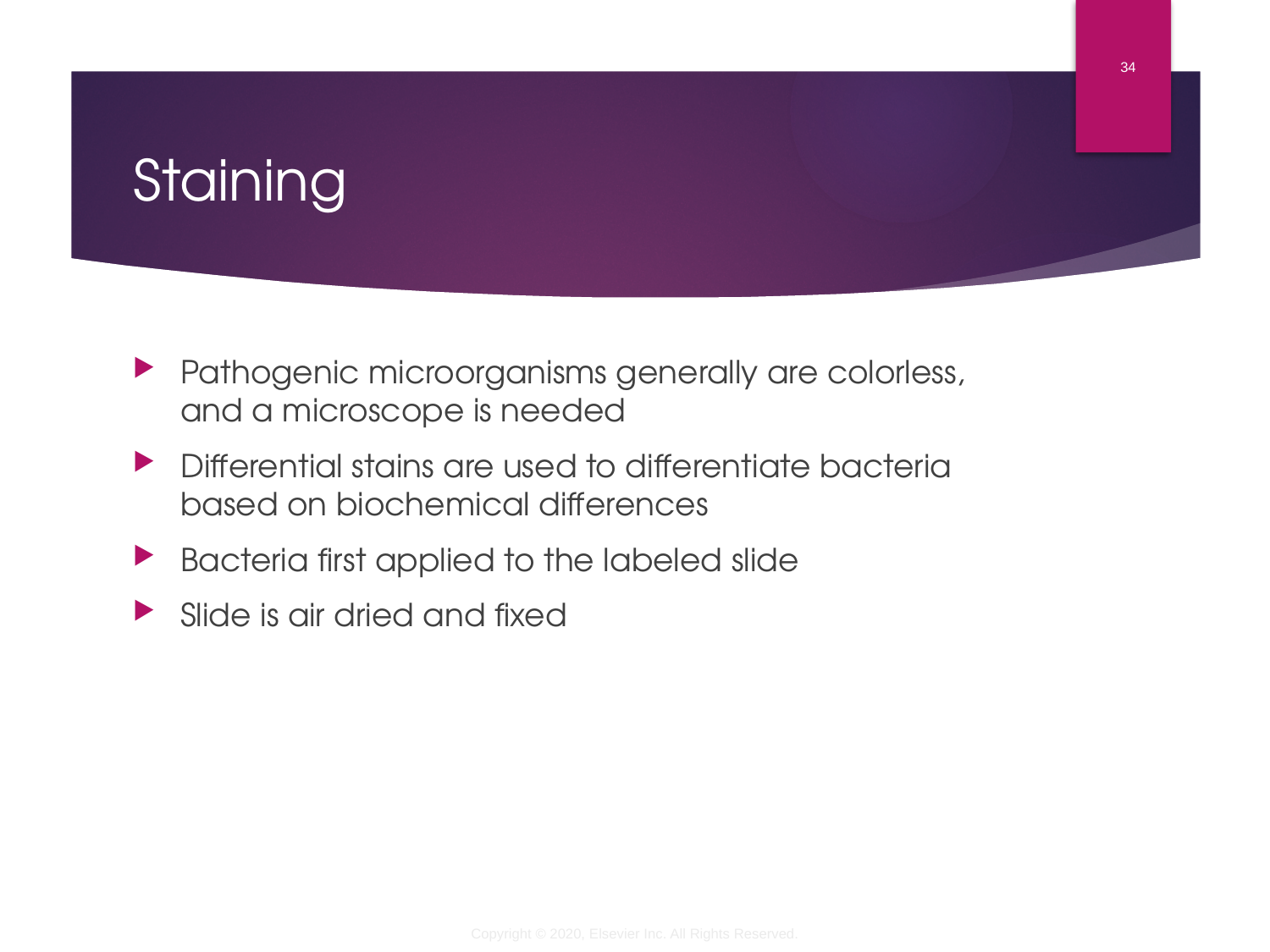

34

# Staining
Pathogenic microorganisms generally are colorless, and a microscope is needed
Differential stains are used to differentiate bacteria based on biochemical differences
Bacteria first applied to the labeled slide
Slide is air dried and fixed